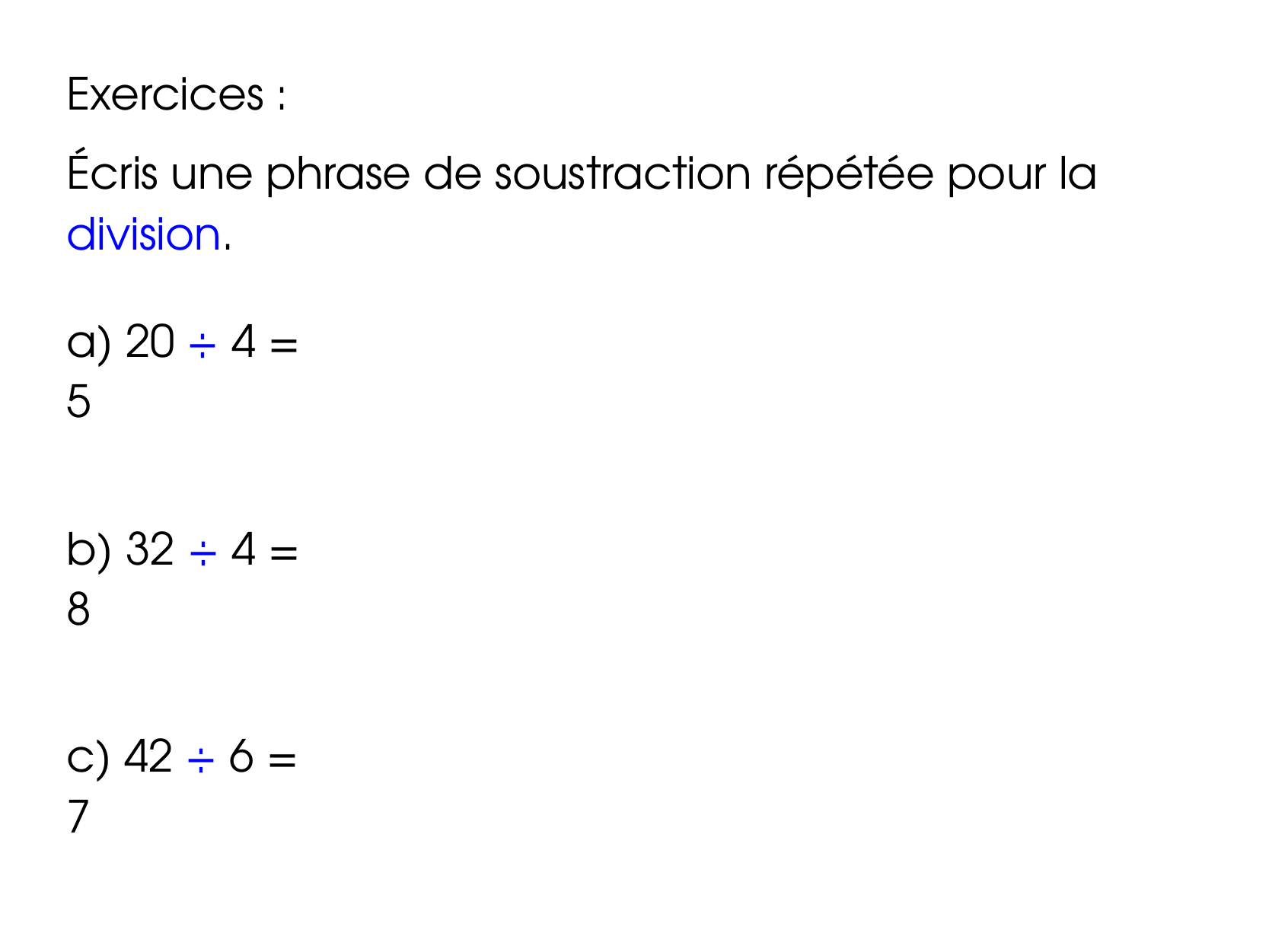

Exercices :
Écris une phrase de soustraction répétée pour la division.
a) 20 ÷ 4 = 5
b) 32 ÷ 4 = 8
c) 42 ÷ 6 = 7